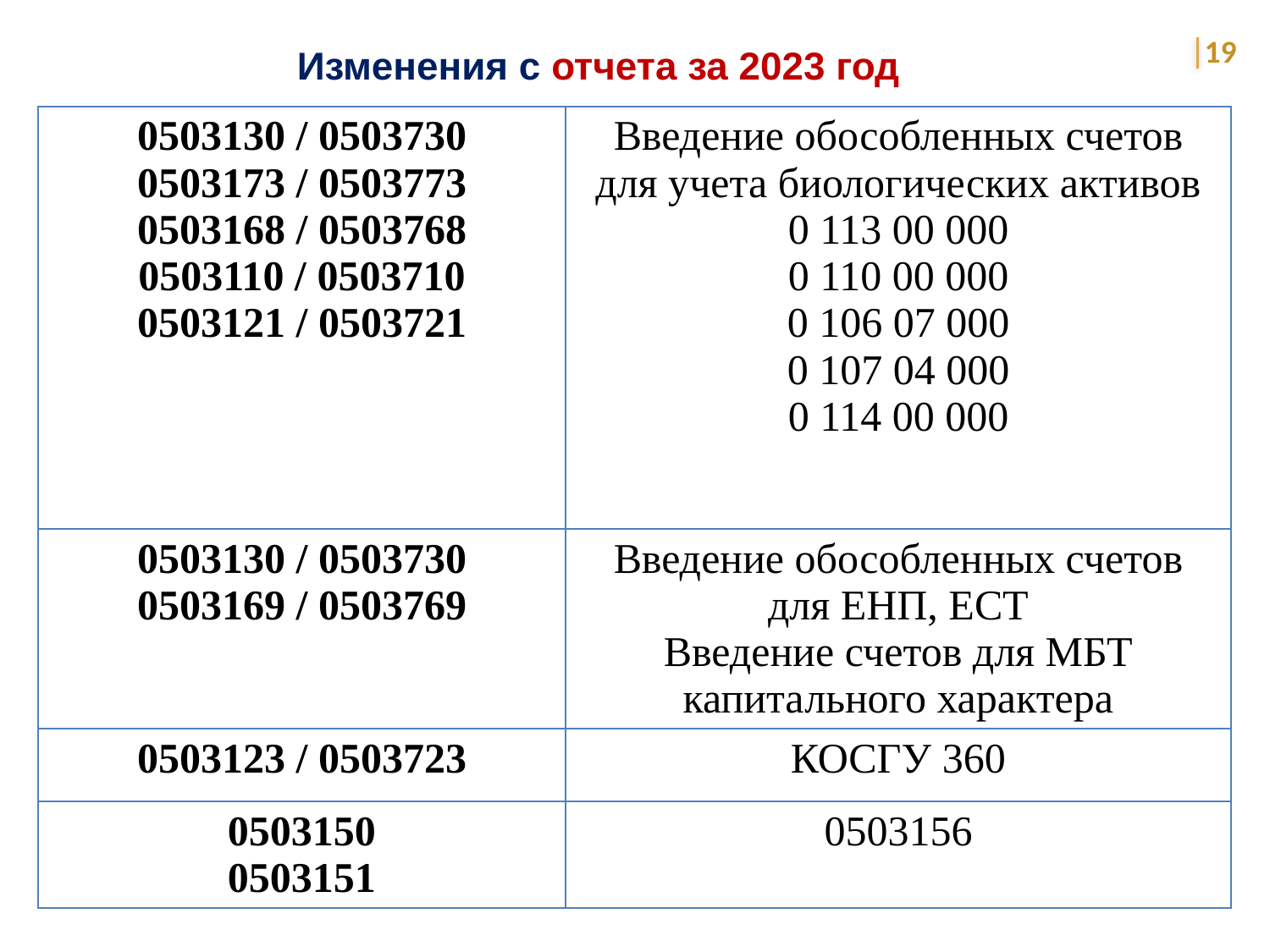

19
Изменения с отчета за 2023 год
| 0503130 / 0503730 0503173 / 0503773 0503168 / 0503768 0503110 / 0503710 0503121 / 0503721 | Введение обособленных счетов для учета биологических активов 0 113 00 000 0 110 00 000 0 106 07 000 0 107 04 000 0 114 00 000 |
| --- | --- |
| 0503130 / 0503730 0503169 / 0503769 | Введение обособленных счетов для ЕНП, ЕСТ Введение счетов для МБТ капитального характера |
| 0503123 / 0503723 | КОСГУ 360 |
| 0503150 0503151 | 0503156 |